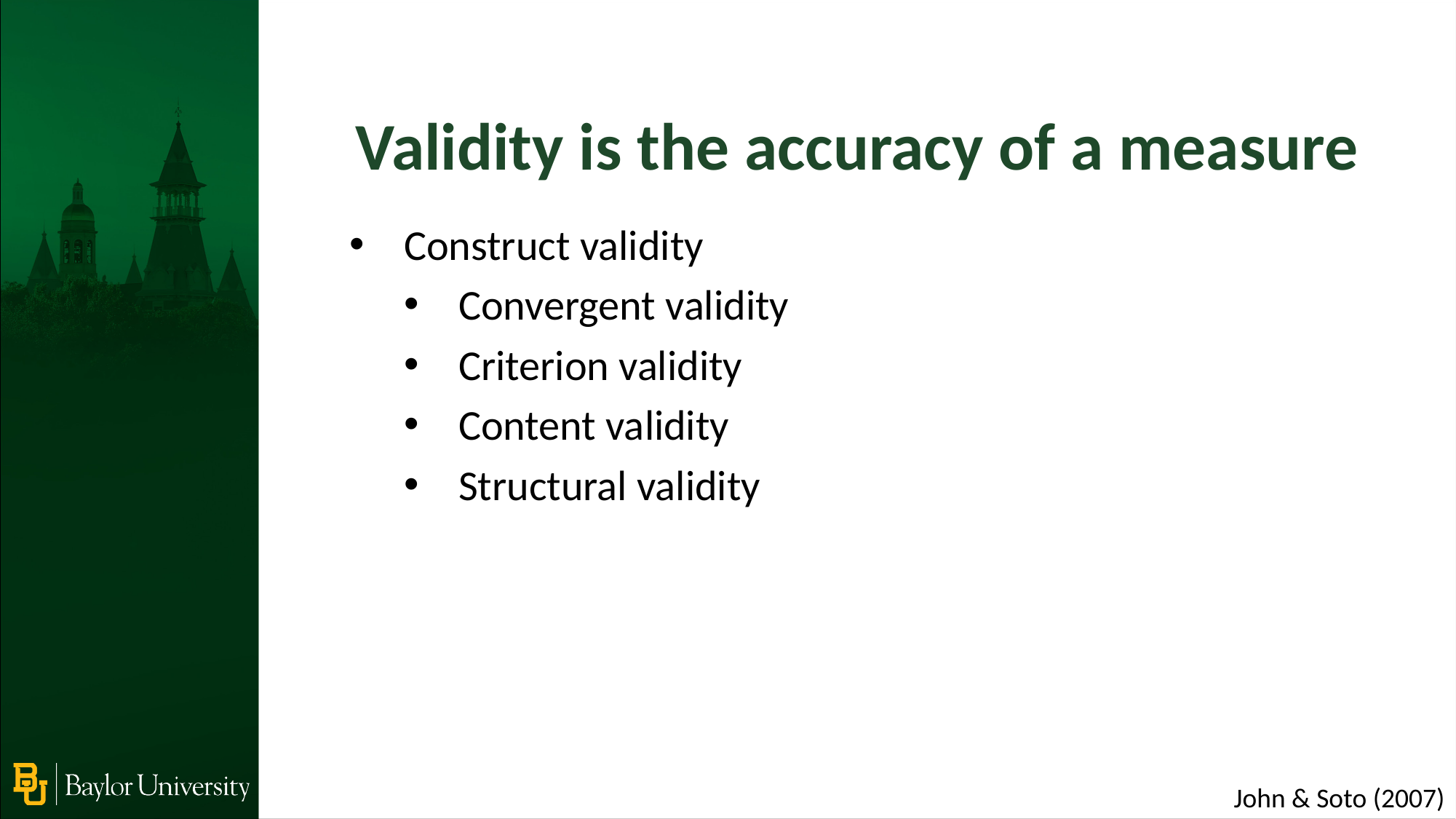

Validity is the accuracy of a measure
Construct validity
Convergent validity
Criterion validity
Content validity
Structural validity
John & Soto (2007)